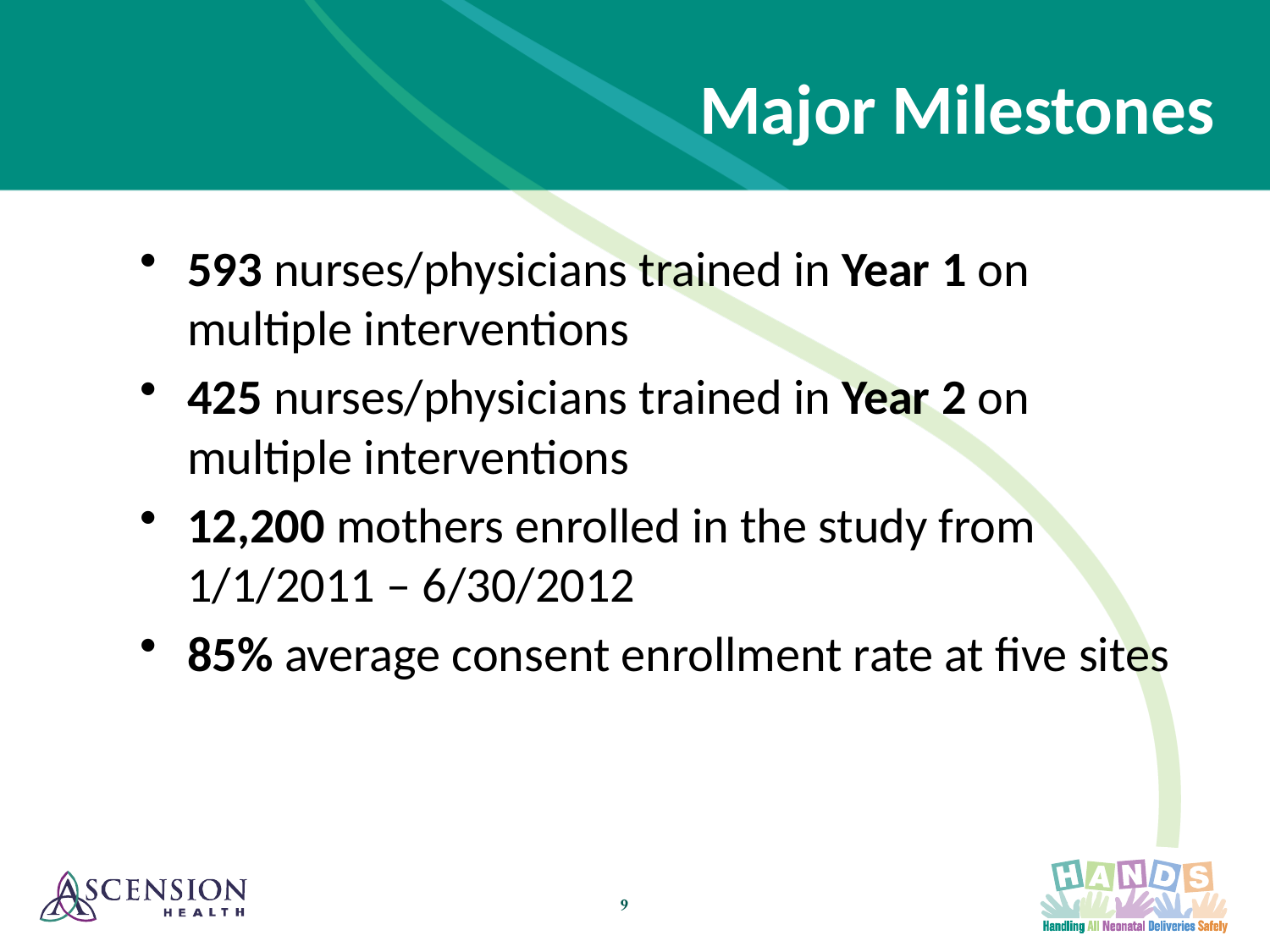

# Major Milestones
593 nurses/physicians trained in Year 1 on multiple interventions
425 nurses/physicians trained in Year 2 on multiple interventions
12,200 mothers enrolled in the study from 1/1/2011 – 6/30/2012
85% average consent enrollment rate at five sites